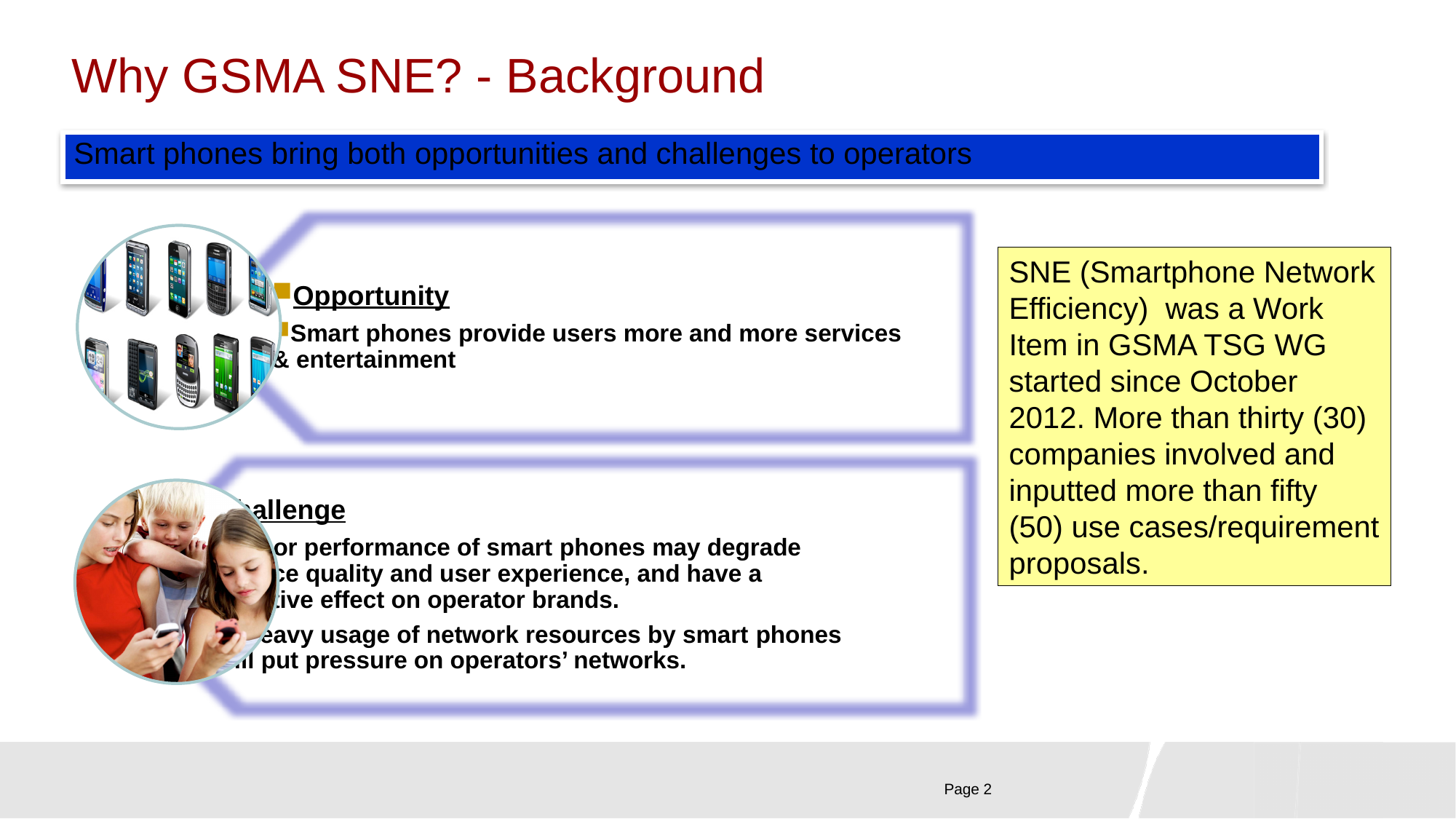

# Why GSMA SNE? - Background
Smart phones bring both opportunities and challenges to operators
Opportunity
Smart phones provide users more and more services & entertainment
Challenge
1. Poor performance of smart phones may degrade service quality and user experience, and have a negative effect on operator brands.
2. Heavy usage of network resources by smart phones will put pressure on operators’ networks.
SNE (Smartphone Network Efficiency)  was a Work Item in GSMA TSG WG started since October 2012. More than thirty (30) companies involved and inputted more than fifty (50) use cases/requirement proposals.